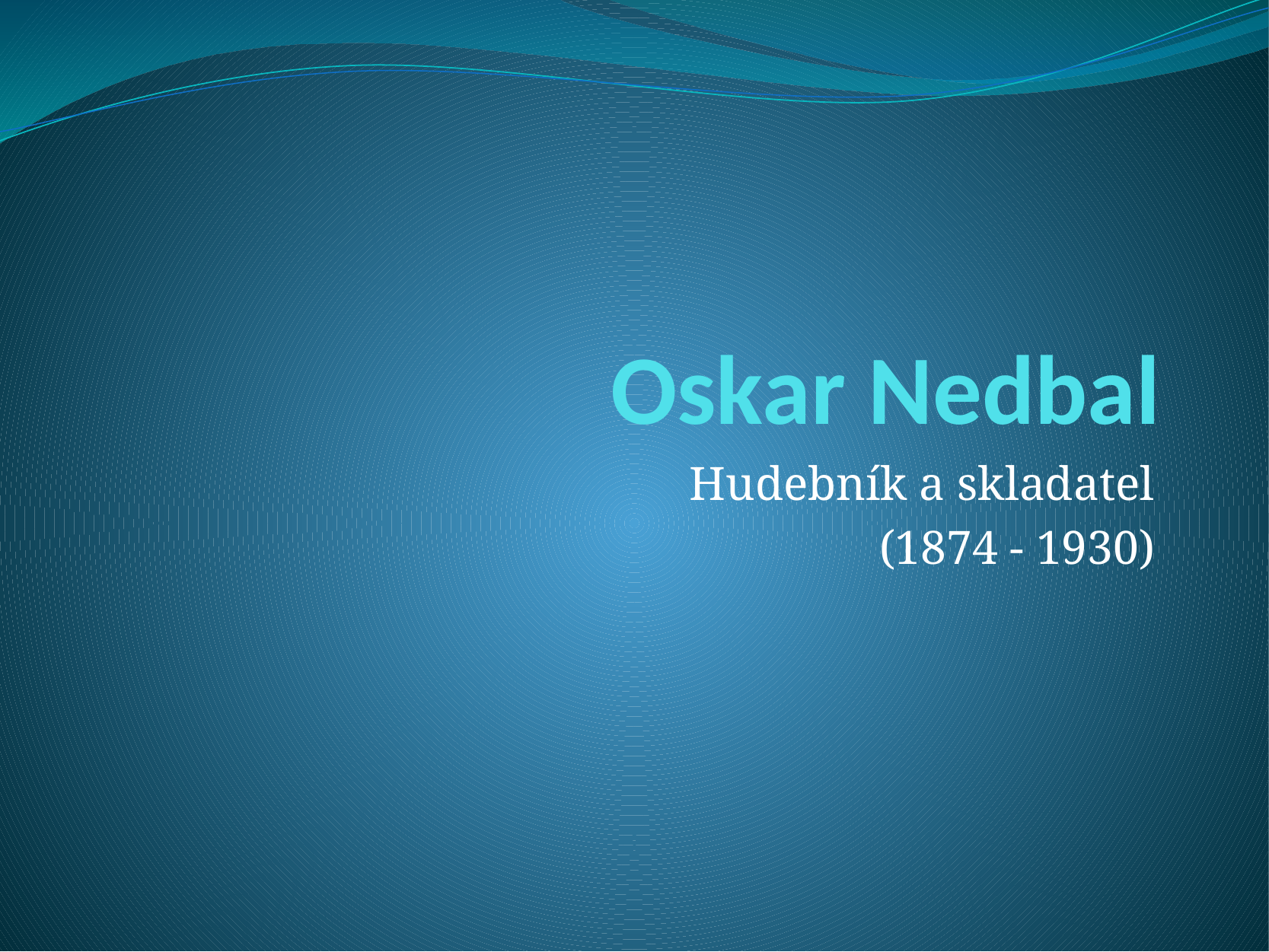

# Oskar Nedbal
Hudebník a skladatel
(1874 - 1930)